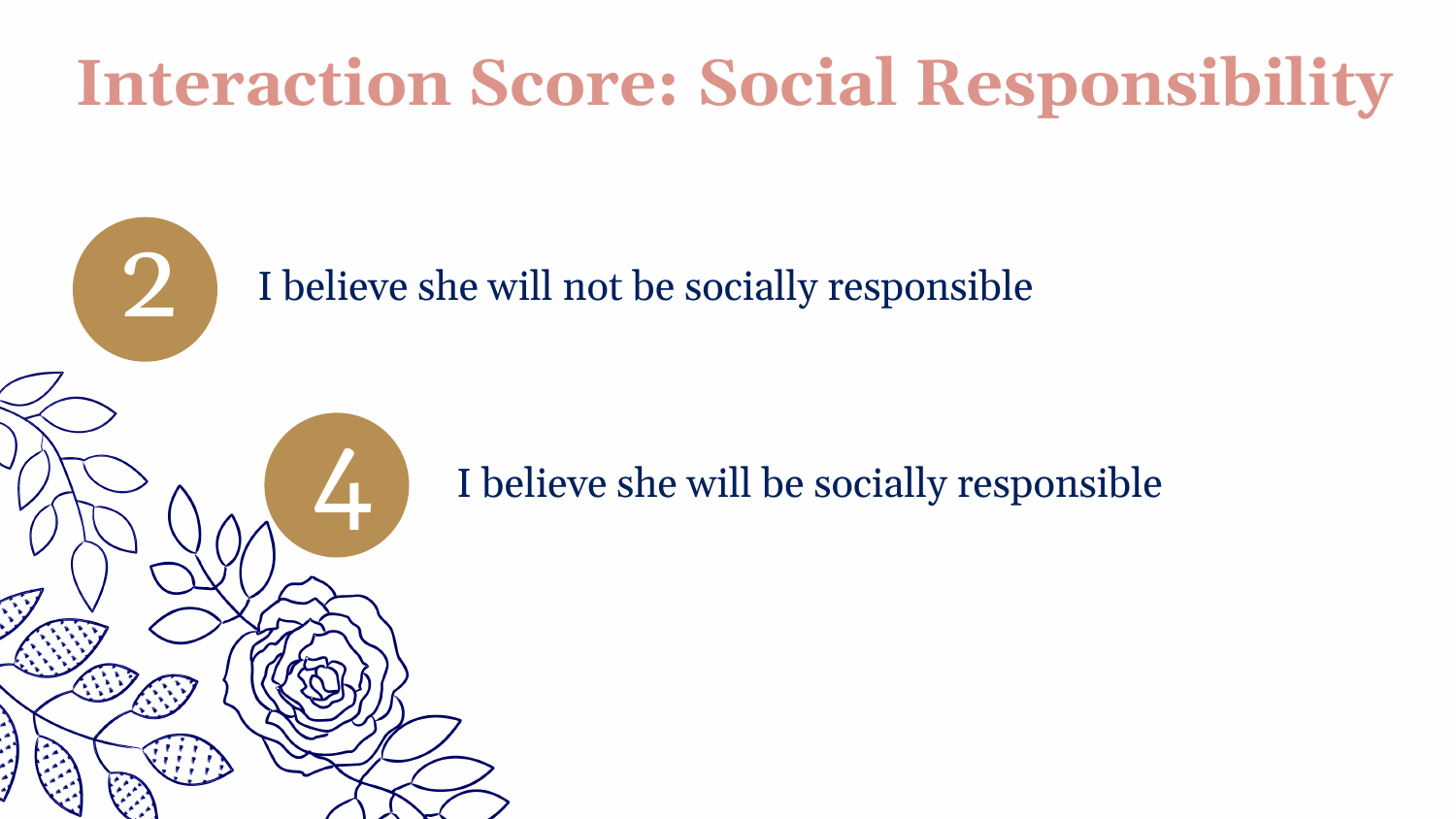

Interaction Score: Social Responsibility
2

I believe she will not be socially responsible
4

I believe she will be socially responsible